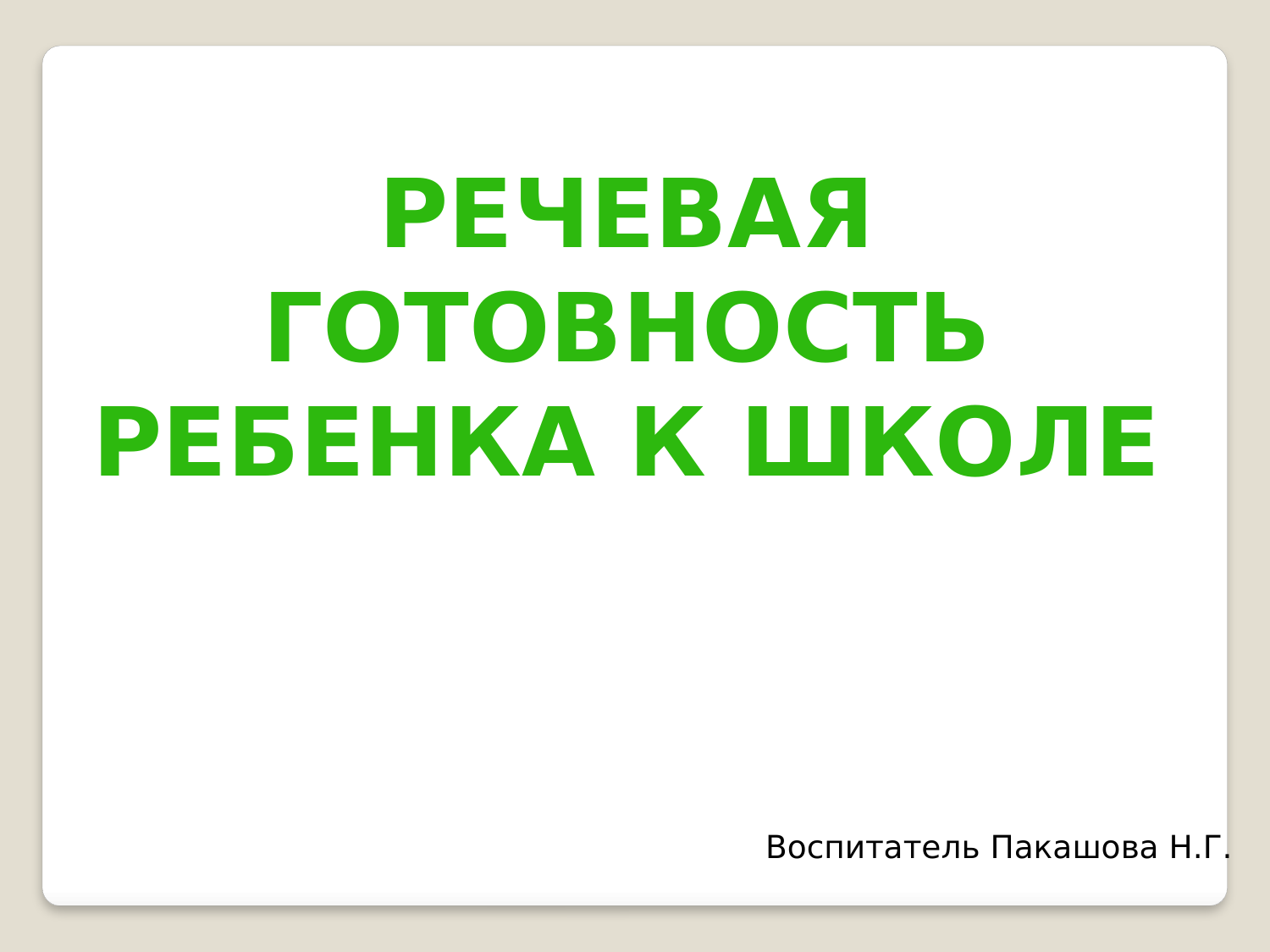

Речевая
готовность
Ребенка к школе
Воспитатель Пакашова Н.Г.